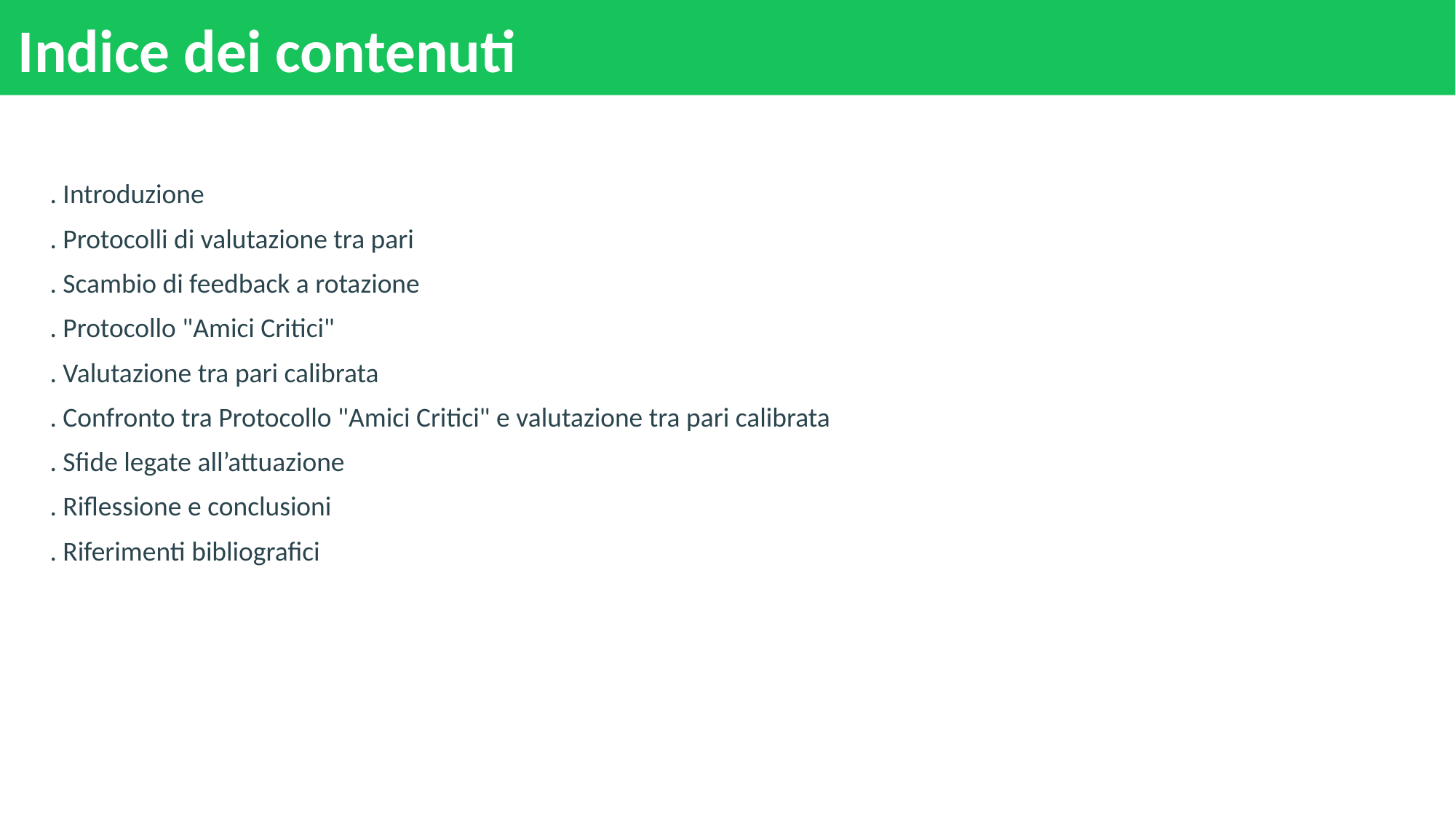

# Indice dei contenuti

. Introduzione
. Protocolli di valutazione tra pari
. Scambio di feedback a rotazione
. Protocollo "Amici Critici"
. Valutazione tra pari calibrata
. Confronto tra Protocollo "Amici Critici" e valutazione tra pari calibrata
. Sfide legate all’attuazione
. Riflessione e conclusioni
. Riferimenti bibliografici